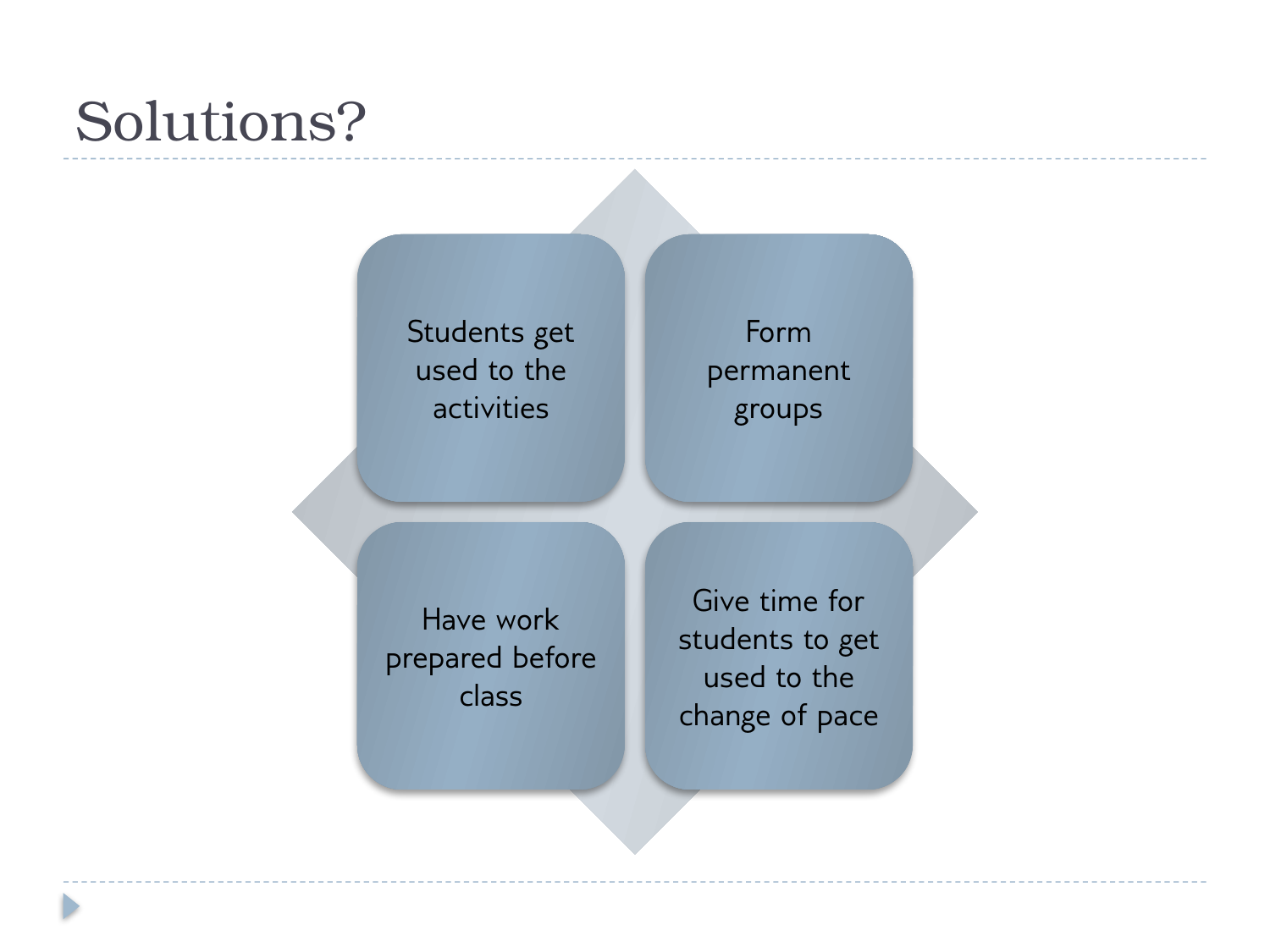

# Solutions?
Students get used to the activities
Form permanent groups
Have work prepared before class
Give time for students to get used to the change of pace